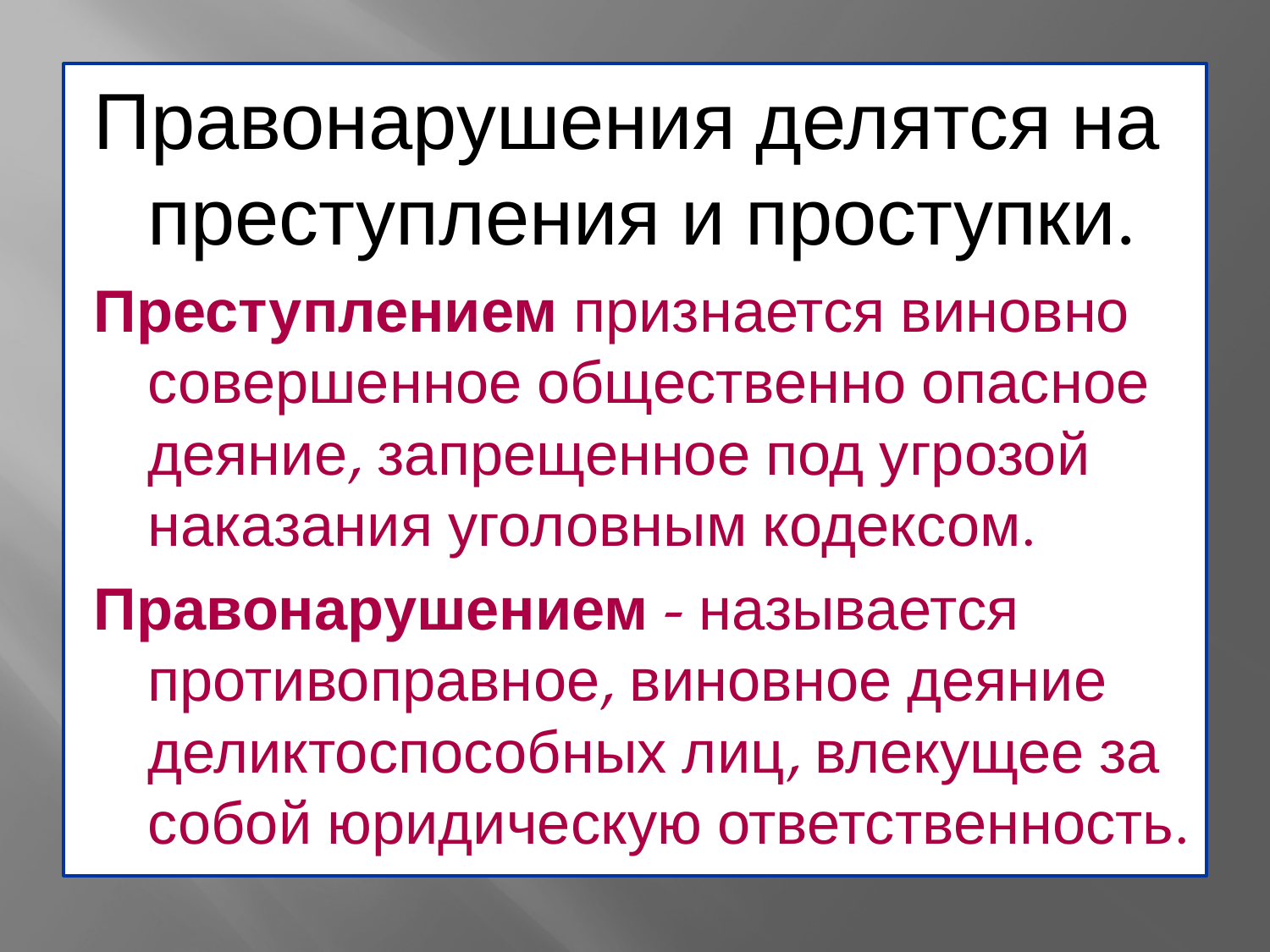

Правонарушения делятся на преступления и проступки.
Преступлением признается виновно совершенное общественно опасное деяние, запрещенное под угрозой наказания уголовным кодексом.
Правонарушением - называется противоправное, виновное деяние деликтоспособных лиц, влекущее за собой юридическую ответственность.